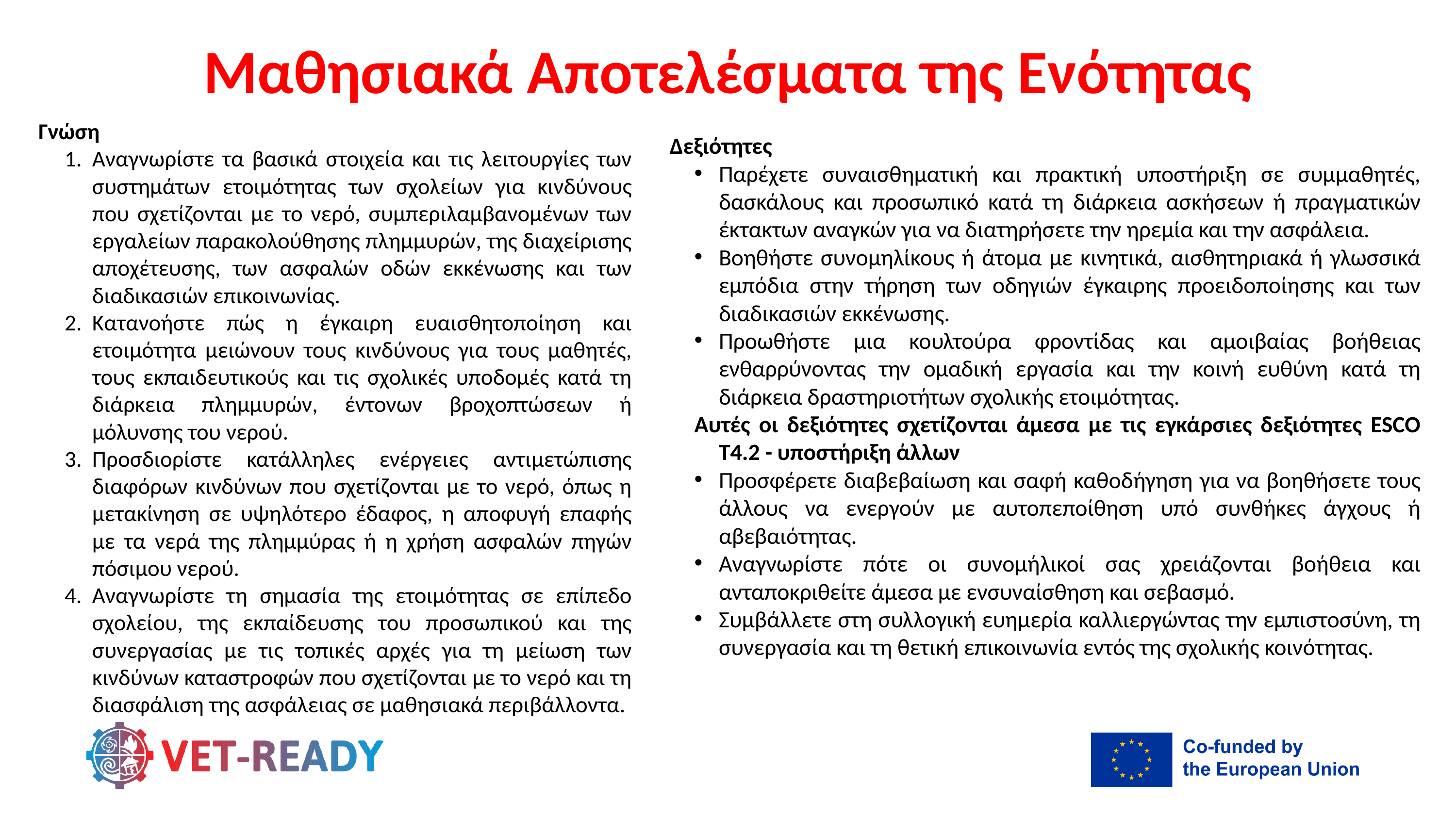

Μαθησιακά Αποτελέσματα της Ενότητας
Γνώση
Αναγνωρίστε τα βασικά στοιχεία και τις λειτουργίες των συστημάτων ετοιμότητας των σχολείων για κινδύνους που σχετίζονται με το νερό, συμπεριλαμβανομένων των εργαλείων παρακολούθησης πλημμυρών, της διαχείρισης αποχέτευσης, των ασφαλών οδών εκκένωσης και των διαδικασιών επικοινωνίας.
Κατανοήστε πώς η έγκαιρη ευαισθητοποίηση και ετοιμότητα μειώνουν τους κινδύνους για τους μαθητές, τους εκπαιδευτικούς και τις σχολικές υποδομές κατά τη διάρκεια πλημμυρών, έντονων βροχοπτώσεων ή μόλυνσης του νερού.
Προσδιορίστε κατάλληλες ενέργειες αντιμετώπισης διαφόρων κινδύνων που σχετίζονται με το νερό, όπως η μετακίνηση σε υψηλότερο έδαφος, η αποφυγή επαφής με τα νερά της πλημμύρας ή η χρήση ασφαλών πηγών πόσιμου νερού.
Αναγνωρίστε τη σημασία της ετοιμότητας σε επίπεδο σχολείου, της εκπαίδευσης του προσωπικού και της συνεργασίας με τις τοπικές αρχές για τη μείωση των κινδύνων καταστροφών που σχετίζονται με το νερό και τη διασφάλιση της ασφάλειας σε μαθησιακά περιβάλλοντα.
Δεξιότητες
Παρέχετε συναισθηματική και πρακτική υποστήριξη σε συμμαθητές, δασκάλους και προσωπικό κατά τη διάρκεια ασκήσεων ή πραγματικών έκτακτων αναγκών για να διατηρήσετε την ηρεμία και την ασφάλεια.
Βοηθήστε συνομηλίκους ή άτομα με κινητικά, αισθητηριακά ή γλωσσικά εμπόδια στην τήρηση των οδηγιών έγκαιρης προειδοποίησης και των διαδικασιών εκκένωσης.
Προωθήστε μια κουλτούρα φροντίδας και αμοιβαίας βοήθειας ενθαρρύνοντας την ομαδική εργασία και την κοινή ευθύνη κατά τη διάρκεια δραστηριοτήτων σχολικής ετοιμότητας.
Αυτές οι δεξιότητες σχετίζονται άμεσα με τις εγκάρσιες δεξιότητες ESCO T4.2 - υποστήριξη άλλων
Προσφέρετε διαβεβαίωση και σαφή καθοδήγηση για να βοηθήσετε τους άλλους να ενεργούν με αυτοπεποίθηση υπό συνθήκες άγχους ή αβεβαιότητας.
Αναγνωρίστε πότε οι συνομήλικοί σας χρειάζονται βοήθεια και ανταποκριθείτε άμεσα με ενσυναίσθηση και σεβασμό.
Συμβάλλετε στη συλλογική ευημερία καλλιεργώντας την εμπιστοσύνη, τη συνεργασία και τη θετική επικοινωνία εντός της σχολικής κοινότητας.